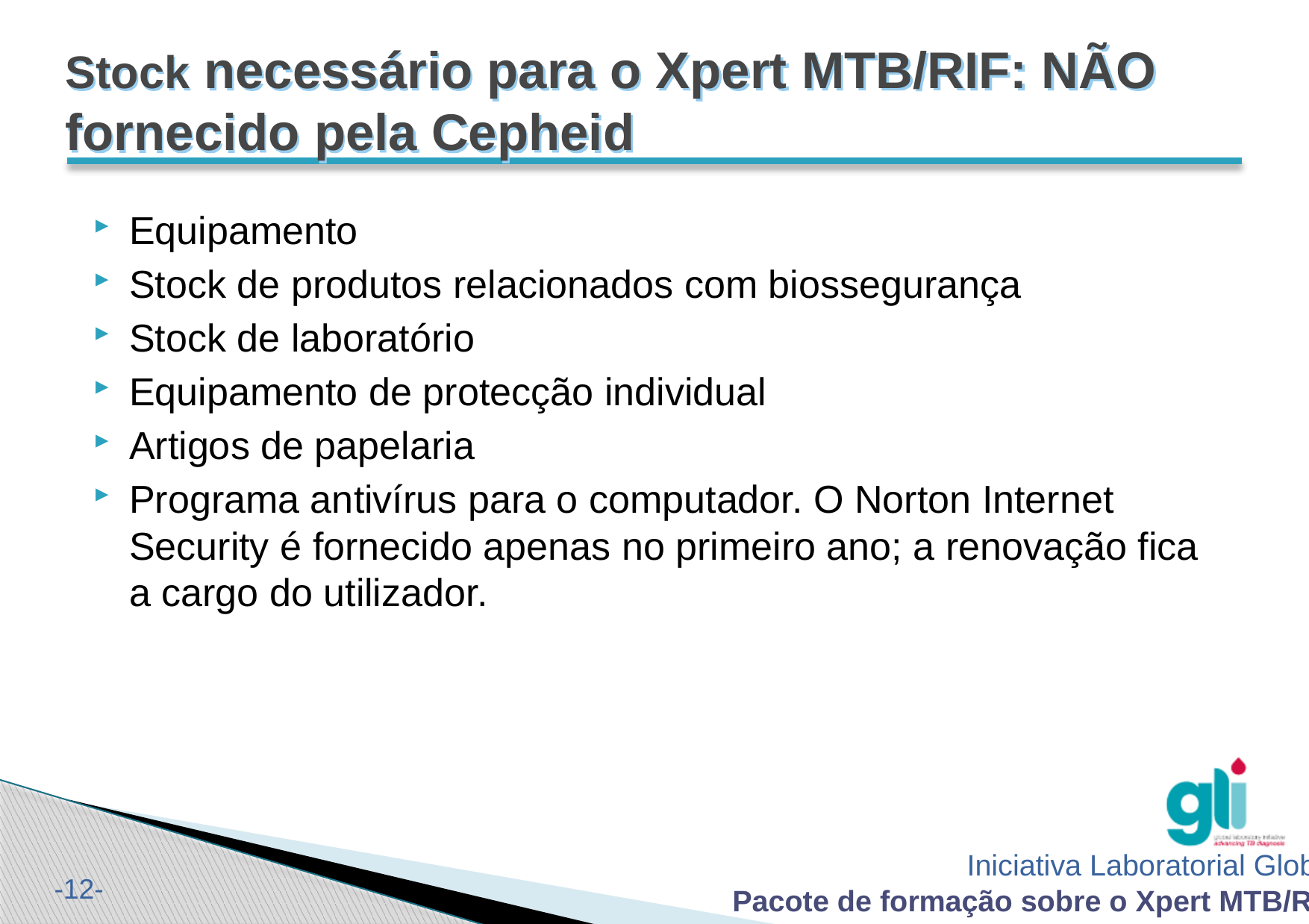

# Stock necessário para o Xpert MTB/RIF: NÃO fornecido pela Cepheid
Equipamento
Stock de produtos relacionados com biossegurança
Stock de laboratório
Equipamento de protecção individual
Artigos de papelaria
Programa antivírus para o computador. O Norton Internet Security é fornecido apenas no primeiro ano; a renovação fica a cargo do utilizador.